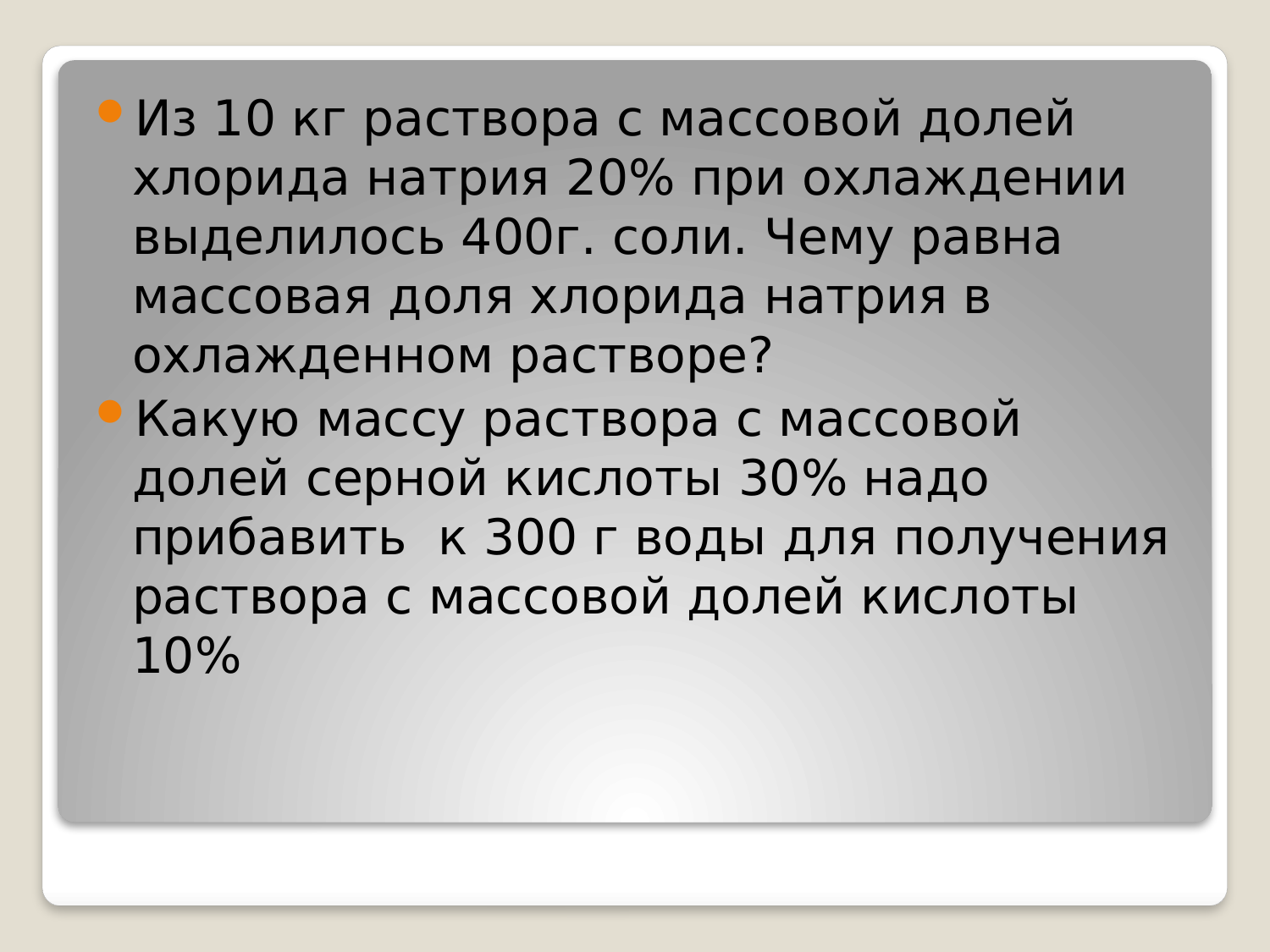

Из 10 кг раствора с массовой долей хлорида натрия 20% при охлаждении выделилось 400г. соли. Чему равна массовая доля хлорида натрия в охлажденном растворе?
Какую массу раствора с массовой долей серной кислоты 30% надо прибавить  к 300 г воды для получения раствора с массовой долей кислоты 10%
#